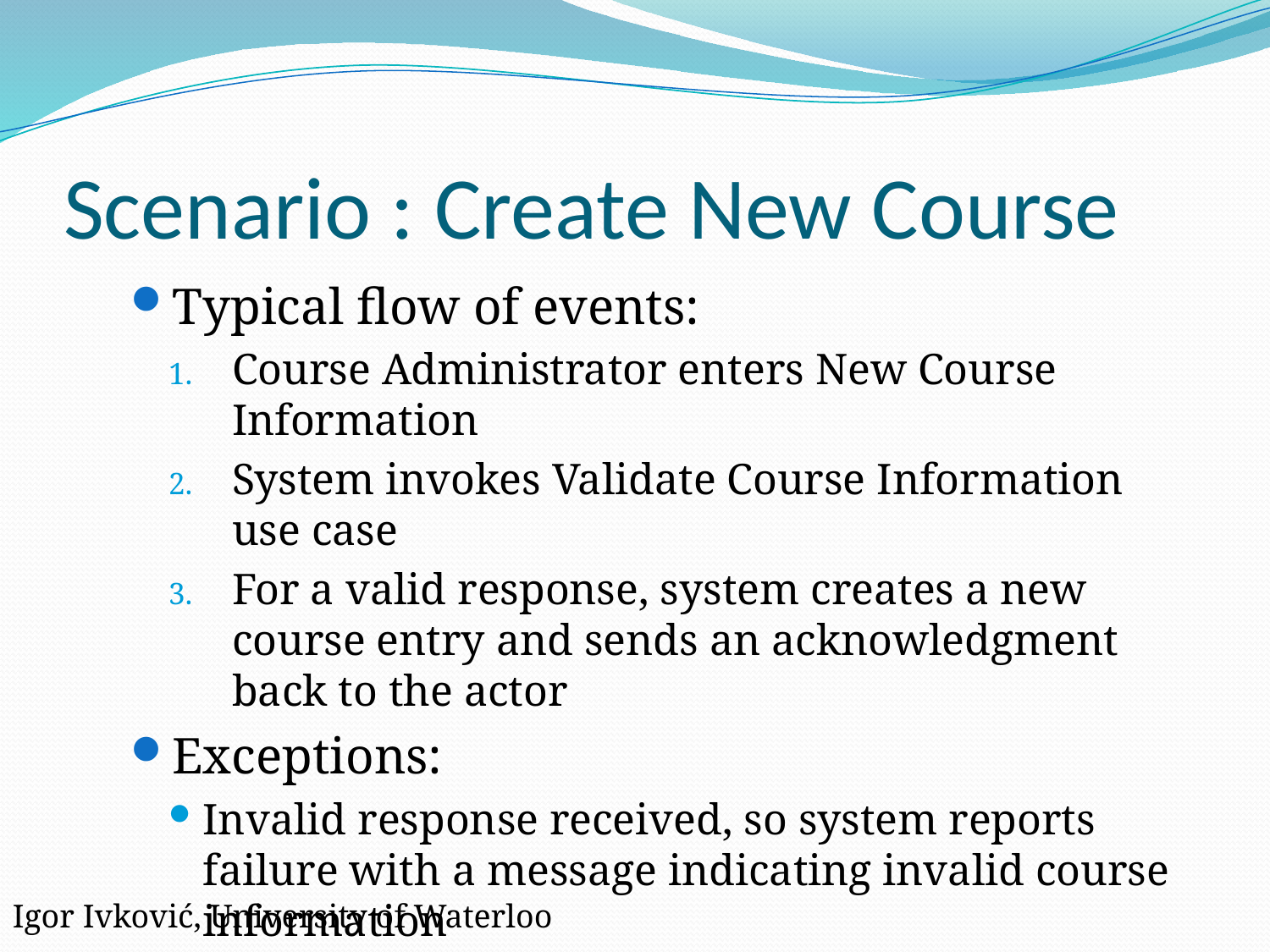

# Scenario : Create New Course
Typical flow of events:
Course Administrator enters New Course Information
System invokes Validate Course Information use case
For a valid response, system creates a new course entry and sends an acknowledgment back to the actor
Exceptions:
Invalid response received, so system reports failure with a message indicating invalid course information
Igor Ivković, University of Waterloo